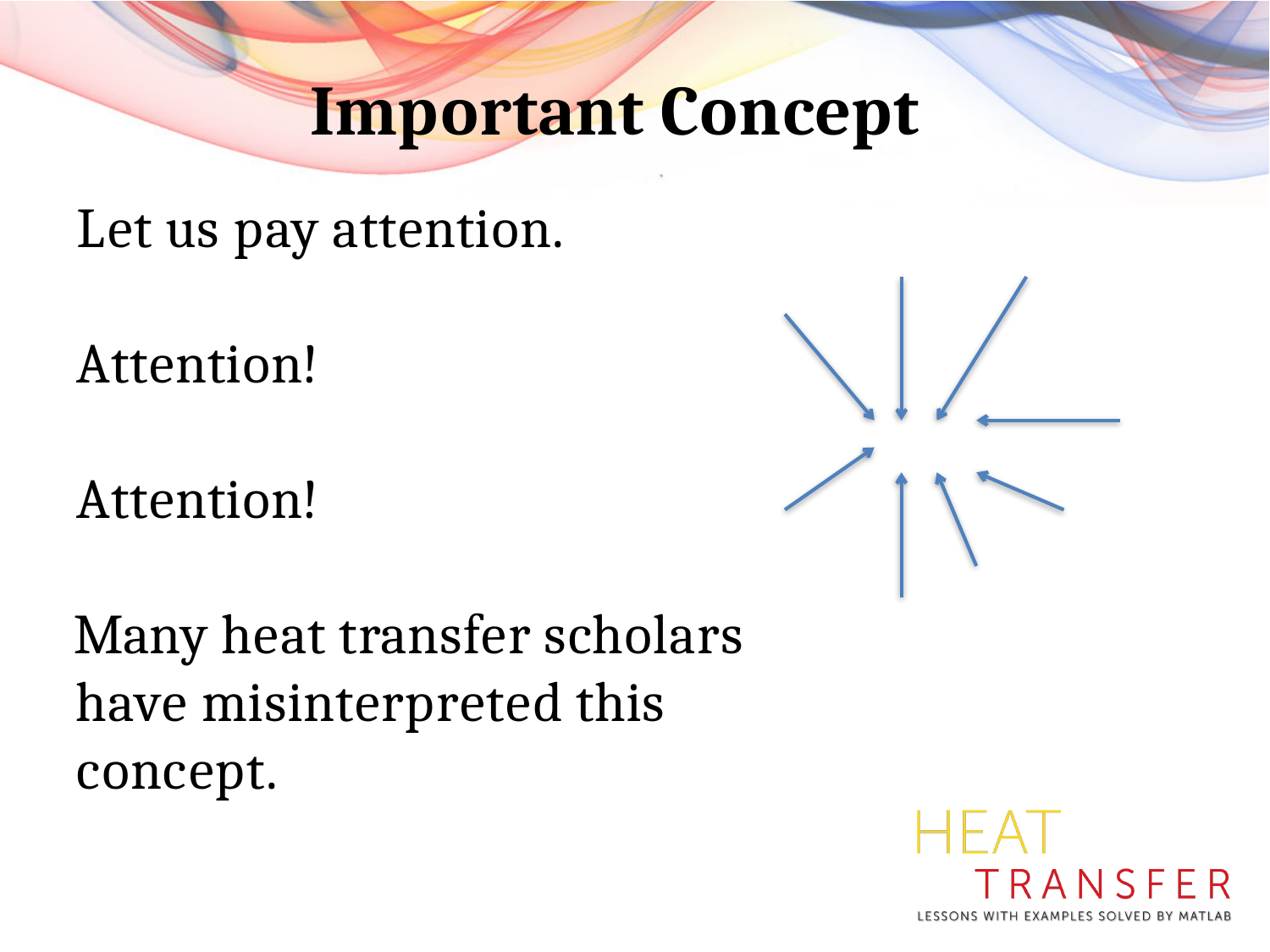

Important Concept
Let us pay attention.

Attention!

Attention!

Many heat transfer scholars
have misinterpreted this
concept.